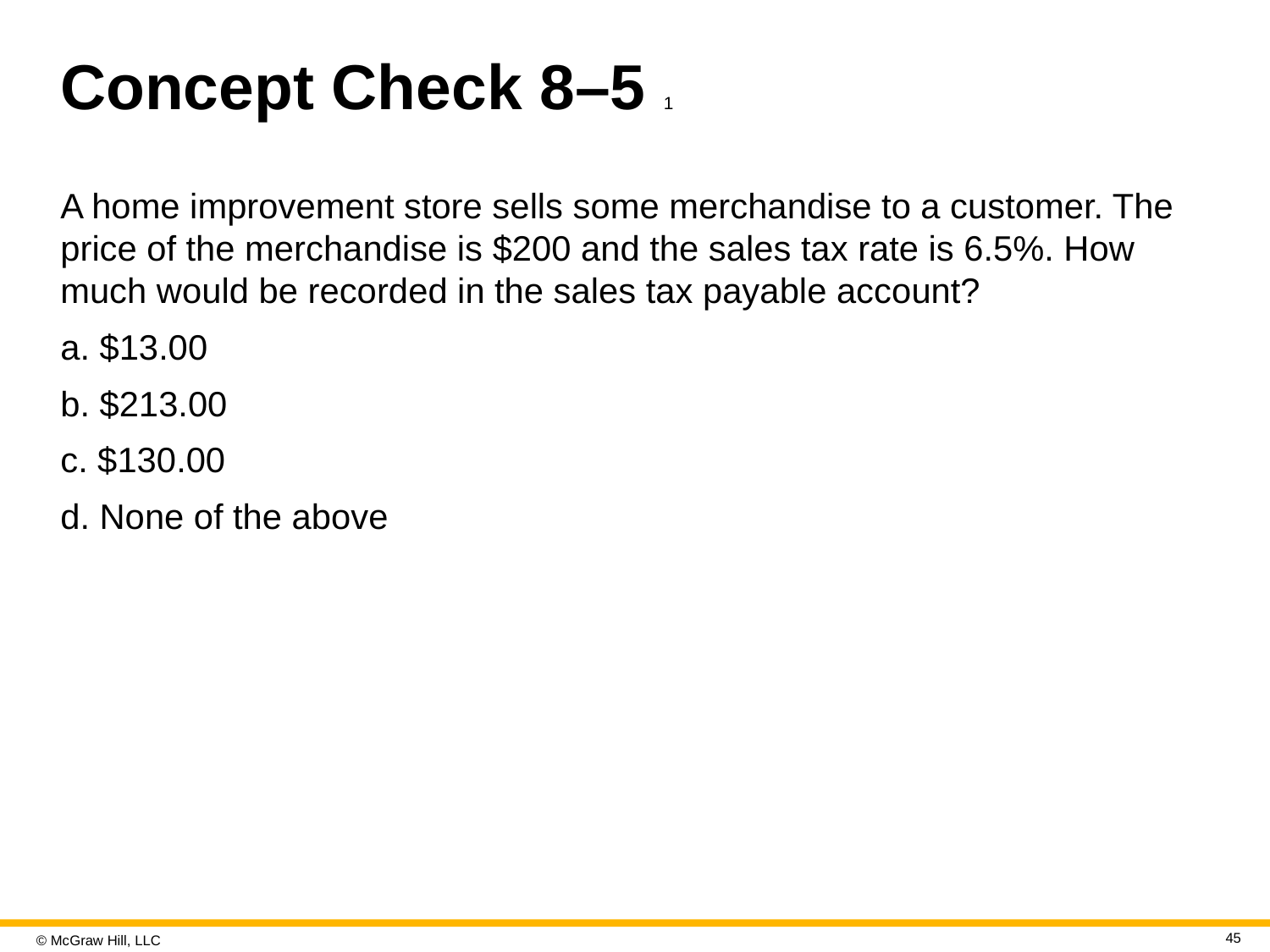

# Concept Check 8–5 1
A home improvement store sells some merchandise to a customer. The price of the merchandise is $200 and the sales tax rate is 6.5%. How much would be recorded in the sales tax payable account?
a. $13.00
b. $213.00
c. $130.00
d. None of the above
45